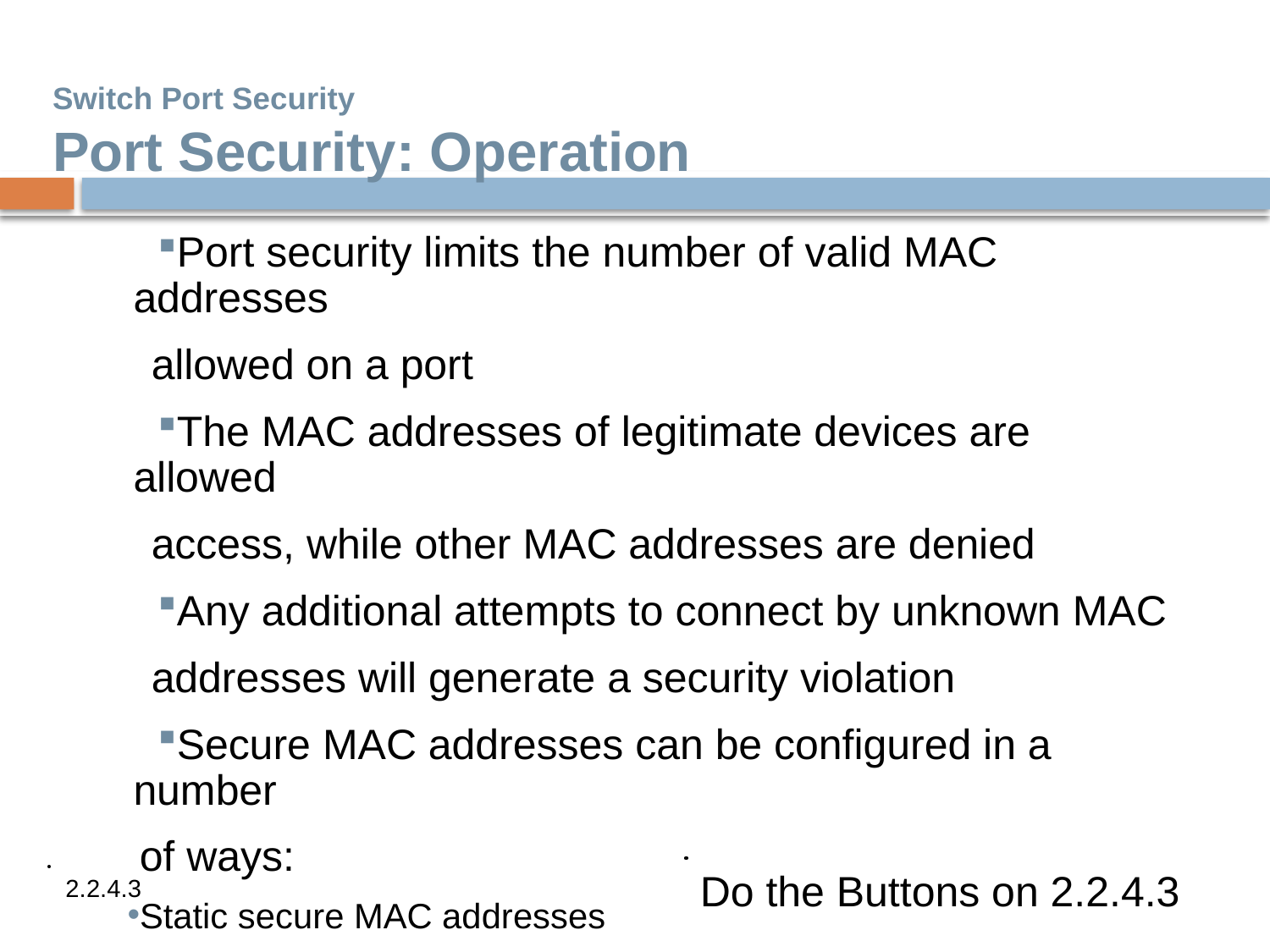

# Switch Port Security Port Security: Operation

Port security limits the number of valid MAC addresses
  allowed on a port
The MAC addresses of legitimate devices are allowed
  access, while other MAC addresses are denied
Any additional attempts to connect by unknown MAC
  addresses will generate a security violation
Secure MAC addresses can be configured in a number
 of ways:
Static secure MAC addresses
Dynamic secure MAC addresses
Sticky secure MAC addresses
Do the Buttons on 2.2.4.3
2.2.4.3